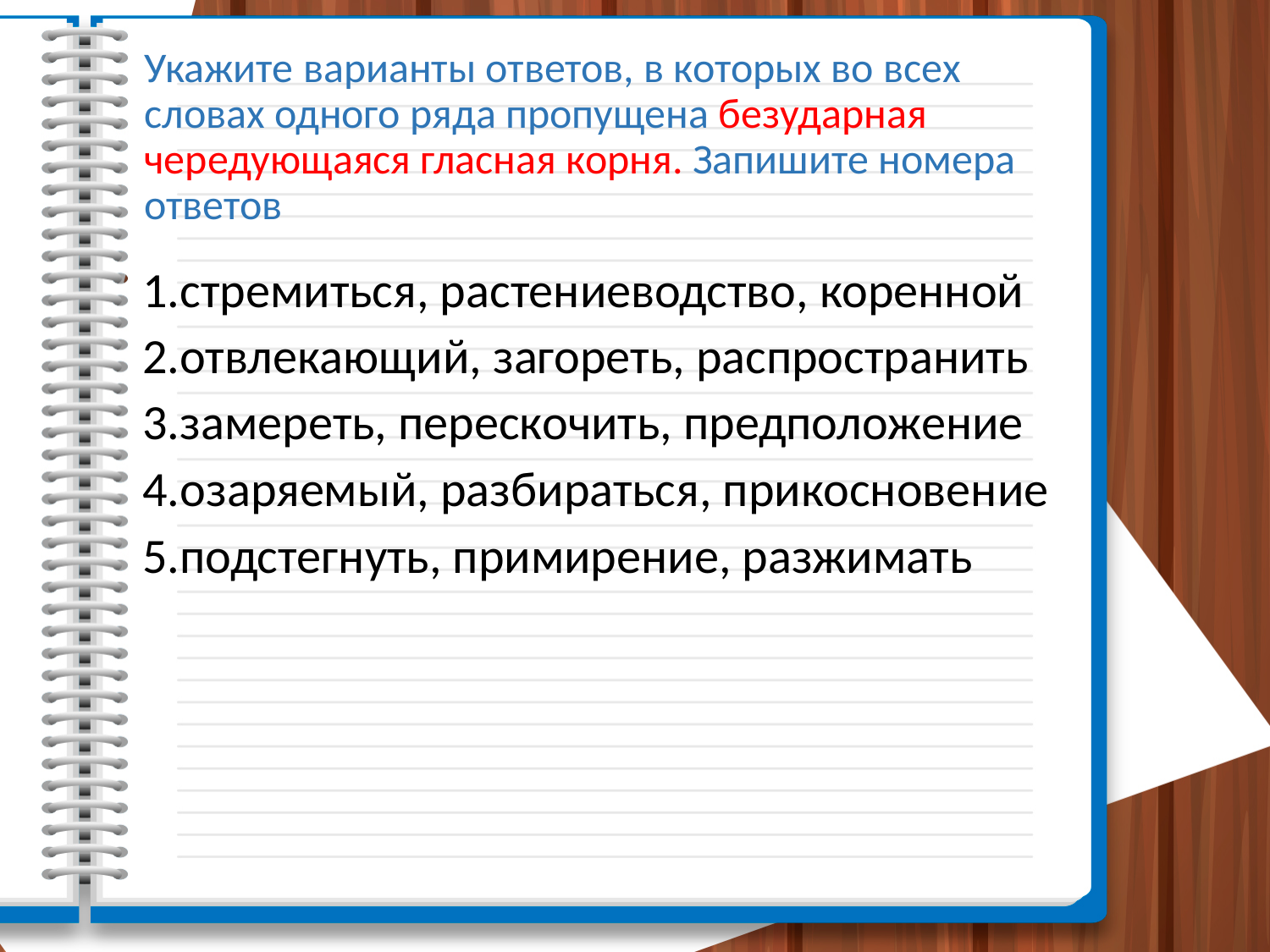

# Укажите варианты ответов, в которых во всех словах одного ряда пропущена безударная чередующаяся гласная корня. Запишите номера ответов
1.стремиться, растениеводство, коренной
2.отвлекающий, загореть, распространить
3.замереть, перескочить, предположение
4.озаряемый, разбираться, прикосновение
5.подстегнуть, примирение, разжимать